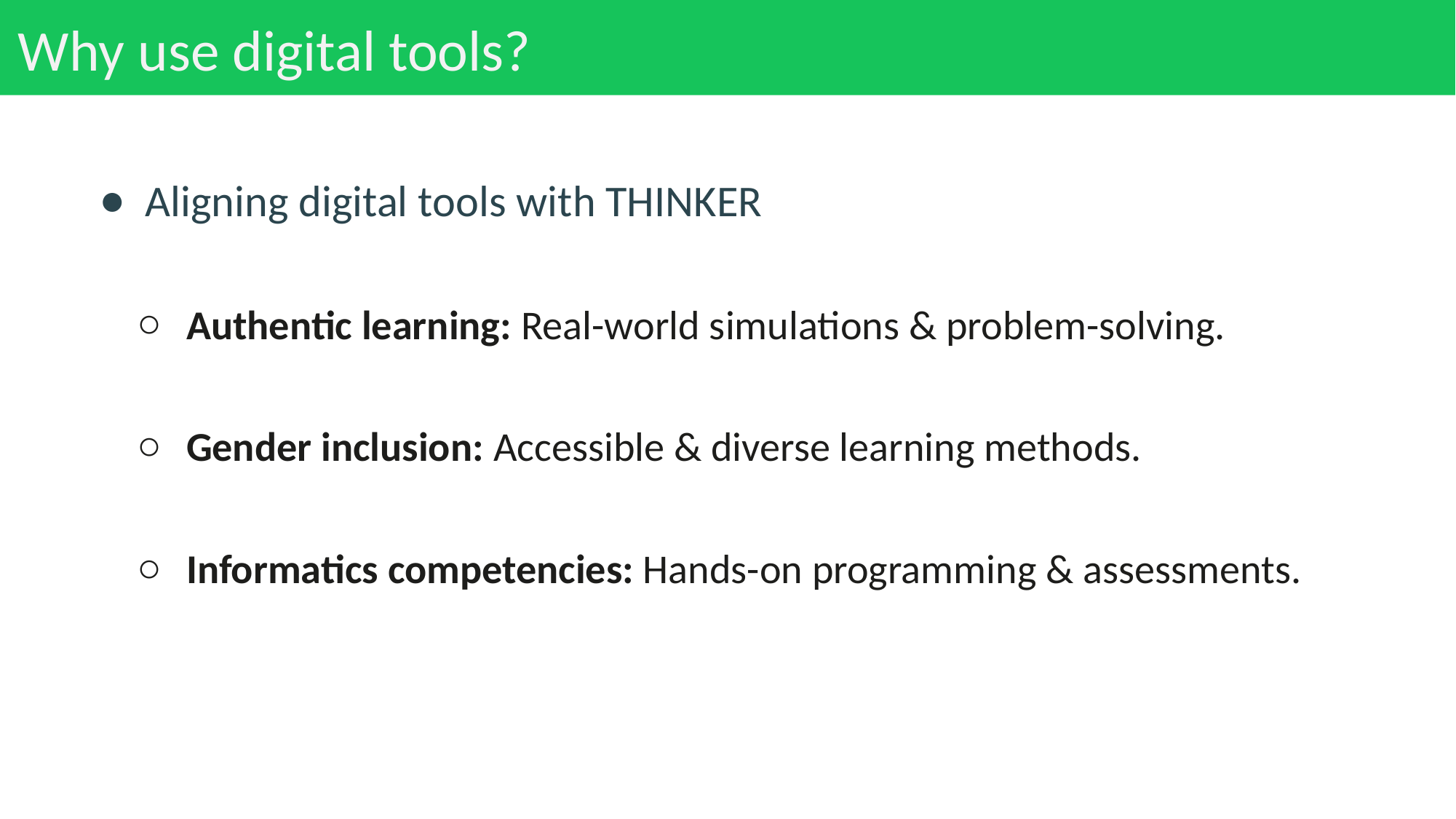

# Why use digital tools?

Aligning digital tools with THINKER

Authentic learning: Real-world simulations & problem-solving.

Gender inclusion: Accessible & diverse learning methods.

Informatics competencies: Hands-on programming & assessments.